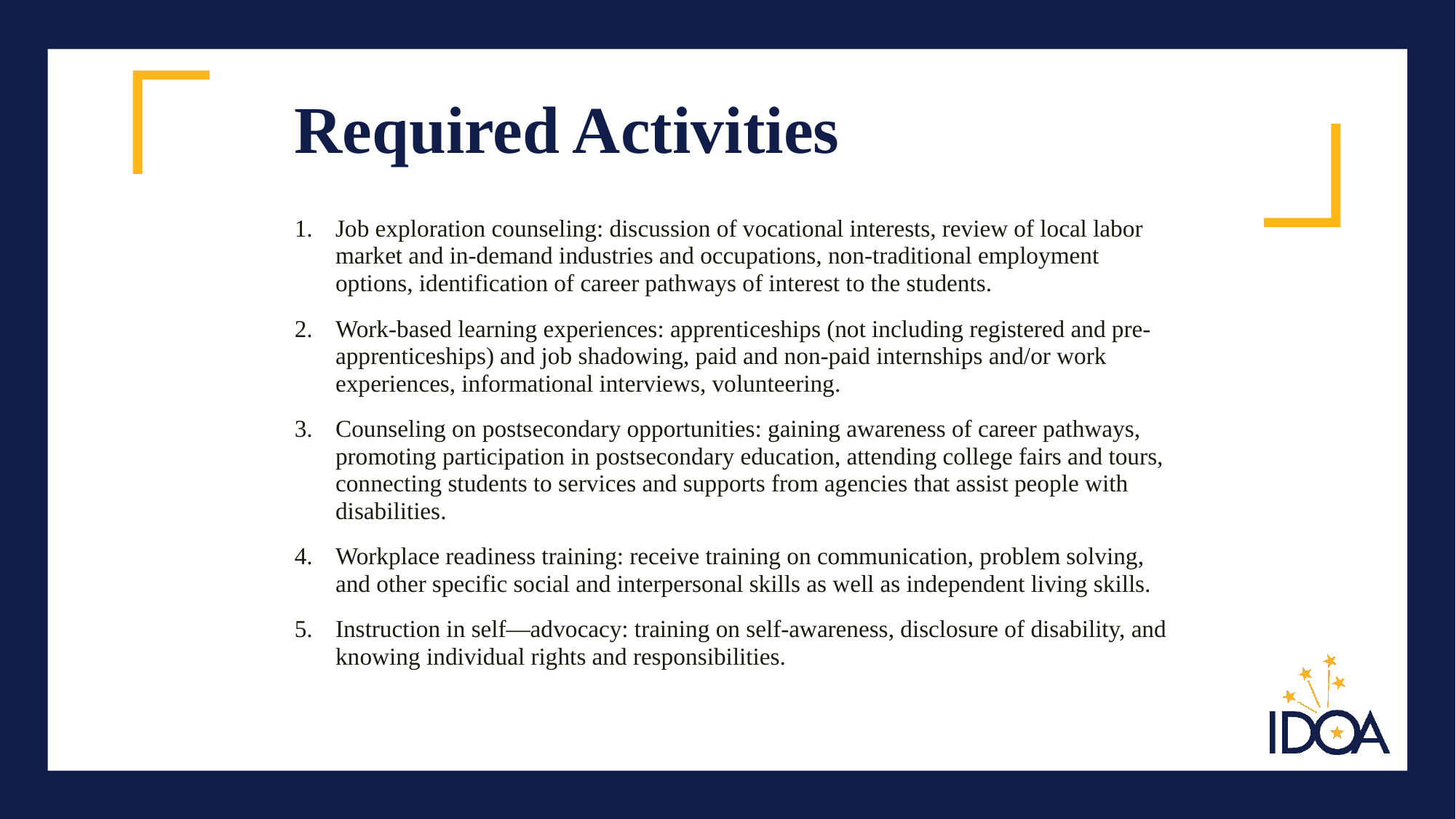

# Required Activities
Job exploration counseling: discussion of vocational interests, review of local labor market and in-demand industries and occupations, non-traditional employment options, identification of career pathways of interest to the students.
Work-based learning experiences: apprenticeships (not including registered and pre-apprenticeships) and job shadowing, paid and non-paid internships and/or work experiences, informational interviews, volunteering.
Counseling on postsecondary opportunities: gaining awareness of career pathways, promoting participation in postsecondary education, attending college fairs and tours, connecting students to services and supports from agencies that assist people with disabilities.
Workplace readiness training: receive training on communication, problem solving, and other specific social and interpersonal skills as well as independent living skills.
Instruction in self—advocacy: training on self-awareness, disclosure of disability, and knowing individual rights and responsibilities.